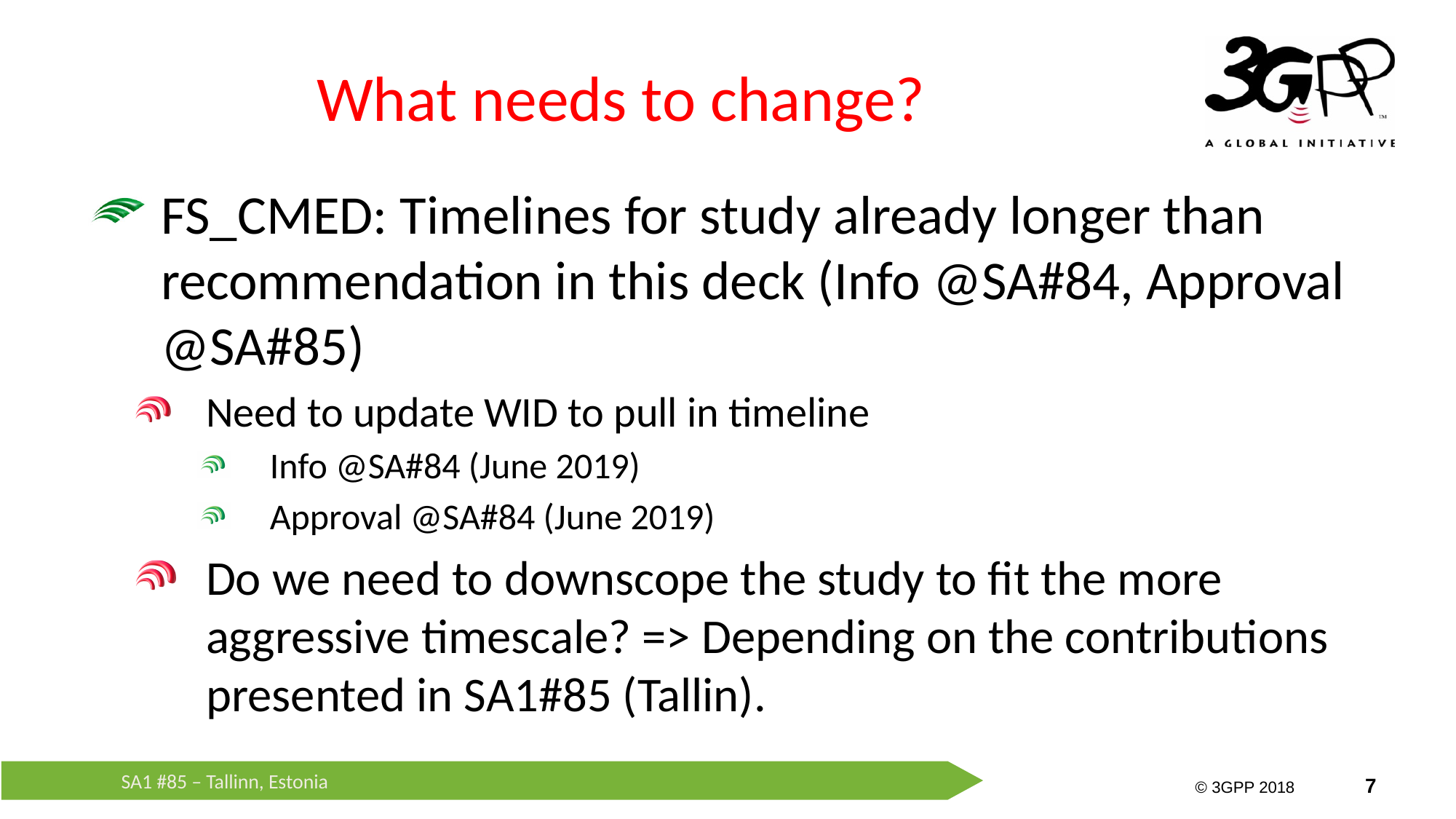

# What needs to change?
FS_CMED: Timelines for study already longer than recommendation in this deck (Info @SA#84, Approval @SA#85)
Need to update WID to pull in timeline
Info @SA#84 (June 2019)
Approval @SA#84 (June 2019)
Do we need to downscope the study to fit the more aggressive timescale? => Depending on the contributions presented in SA1#85 (Tallin).